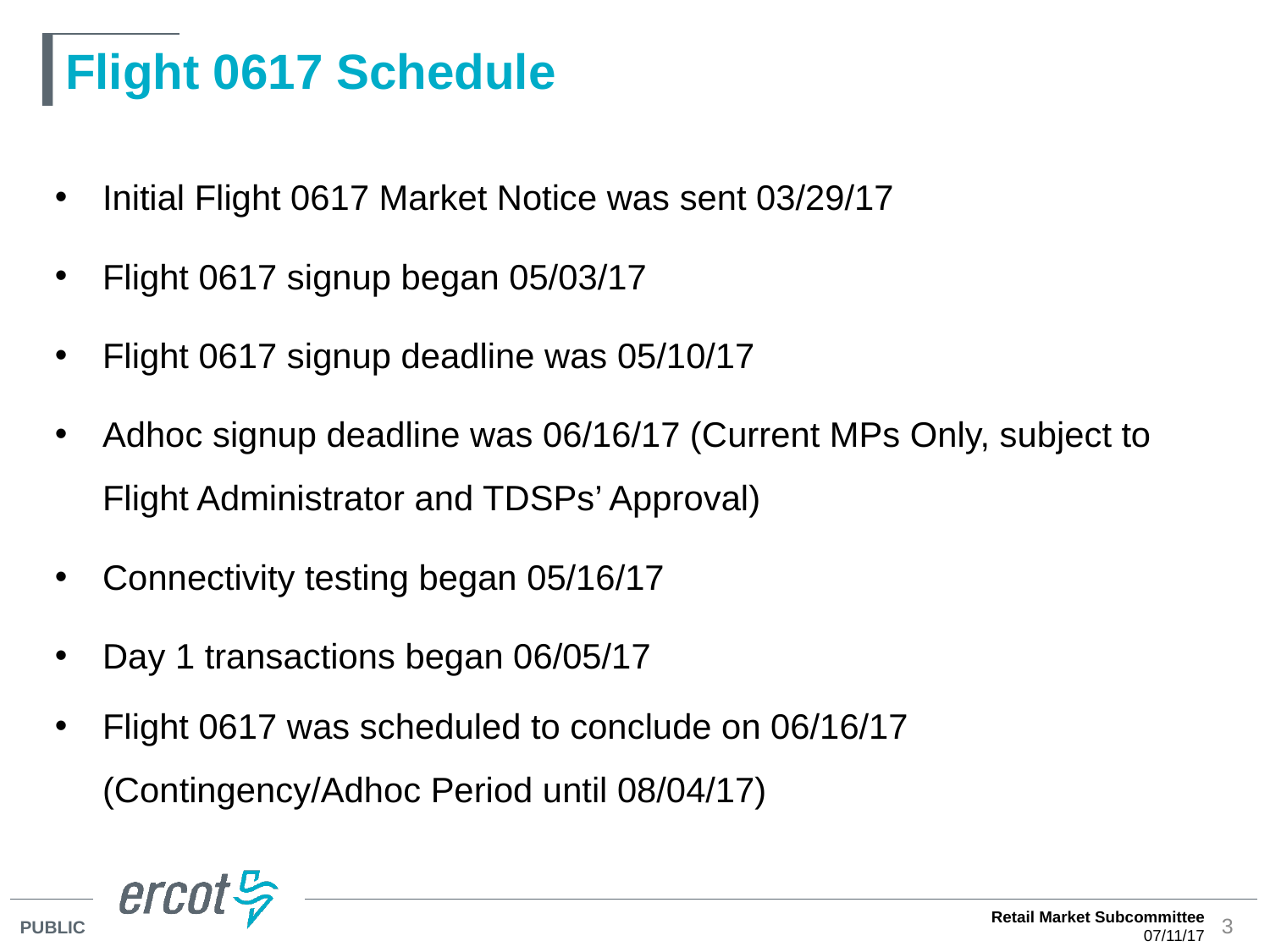

# Flight 0617 Schedule
Initial Flight 0617 Market Notice was sent 03/29/17
Flight 0617 signup began 05/03/17
Flight 0617 signup deadline was 05/10/17
Adhoc signup deadline was 06/16/17 (Current MPs Only, subject to Flight Administrator and TDSPs’ Approval)
Connectivity testing began 05/16/17
Day 1 transactions began 06/05/17
Flight 0617 was scheduled to conclude on 06/16/17 (Contingency/Adhoc Period until 08/04/17)
Retail Market Subcommittee
07/11/17
3